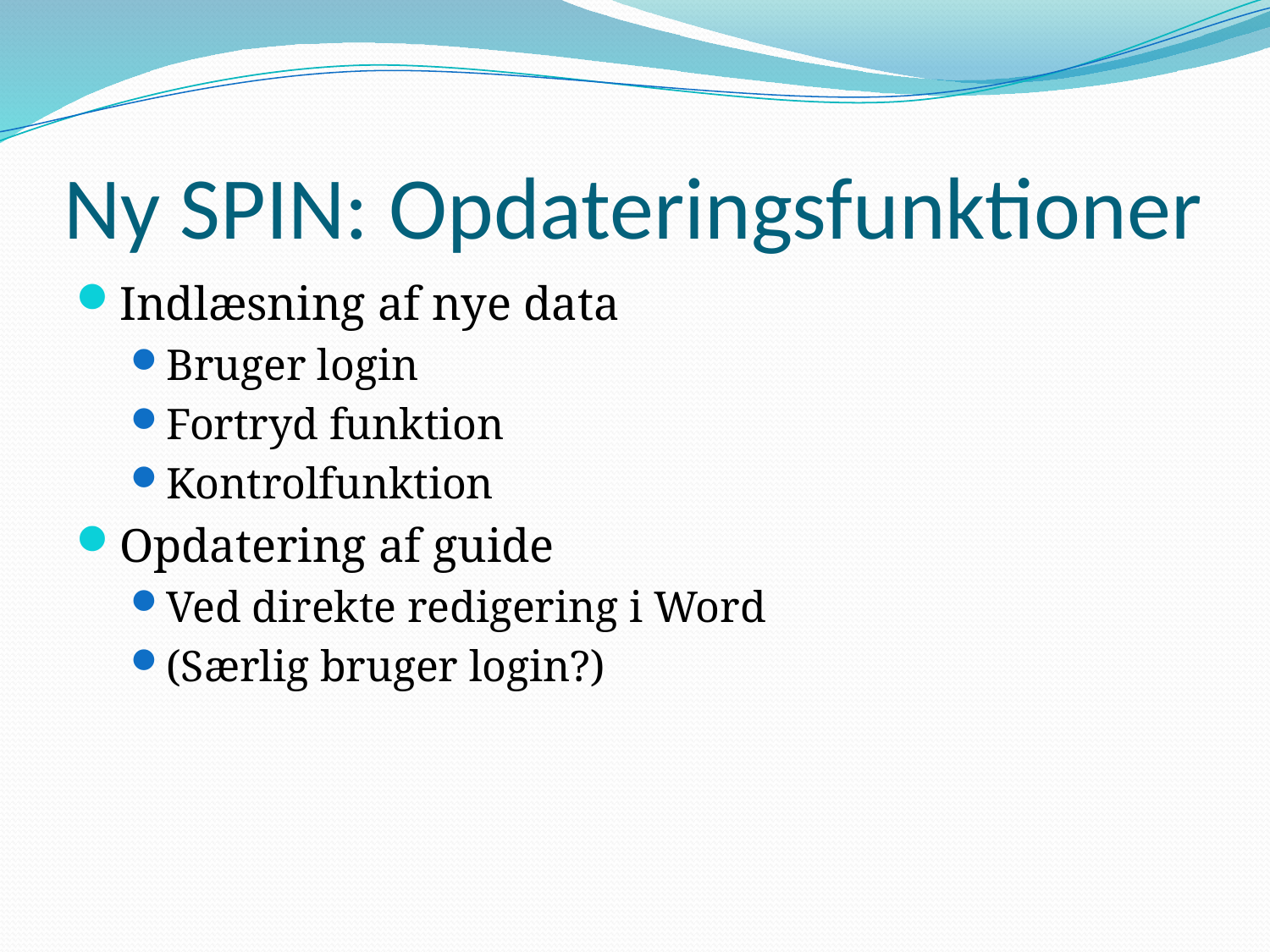

# Ny SPIN: Opdateringsfunktioner
Indlæsning af nye data
Bruger login
Fortryd funktion
Kontrolfunktion
Opdatering af guide
Ved direkte redigering i Word
(Særlig bruger login?)